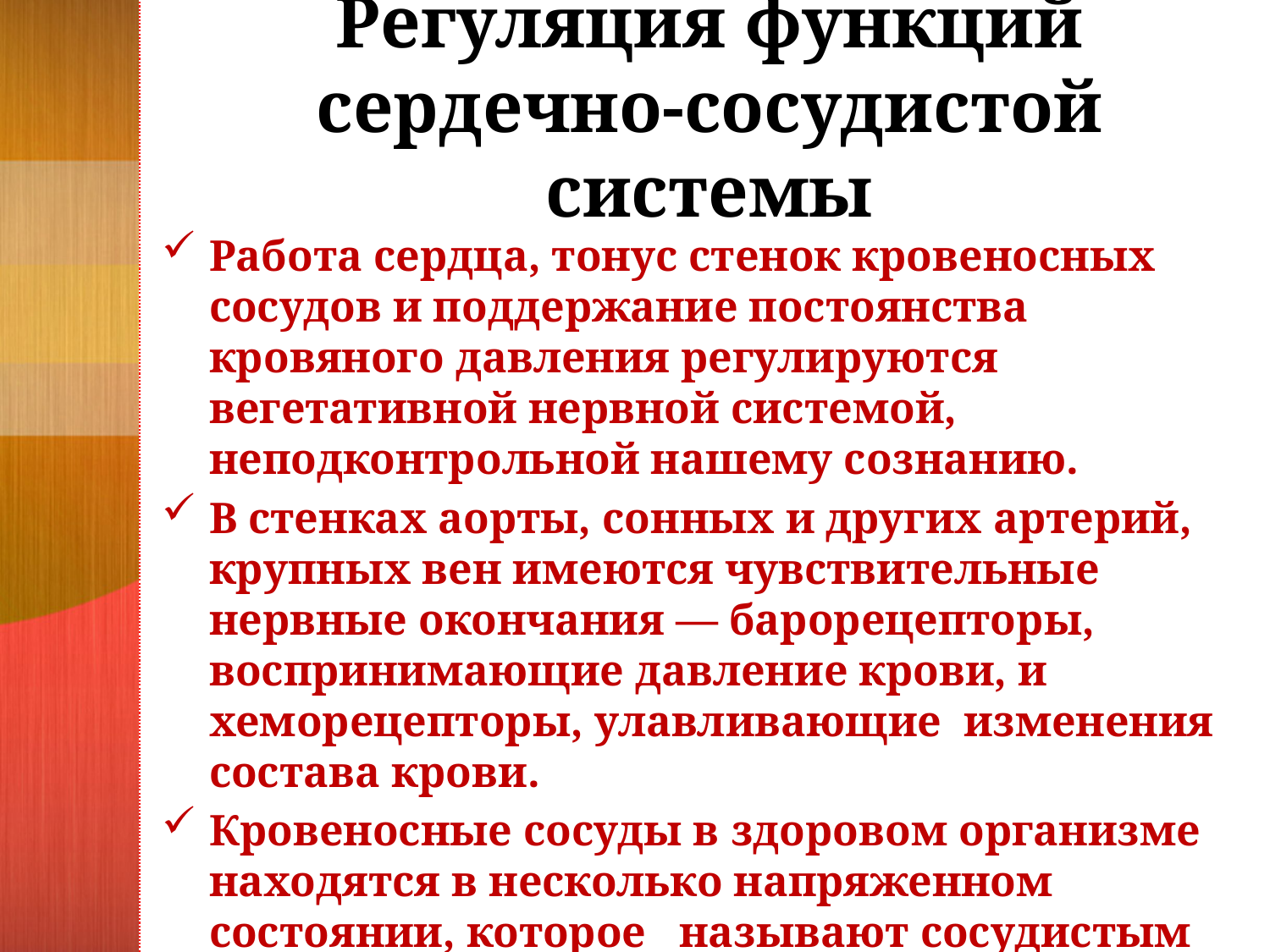

# Регуляция функций сердечно-сосудистой системы
Работа сердца, тонус стенок кровеносных сосудов и поддержание постоянства кровяного давления регулируются вегетативной нервной системой, неподконтрольной нашему сознанию.
В стенках аорты, сонных и других артерий, крупных вен имеются чувствительные нервные окончания — барорецепторы, воспринимающие давление крови, и хеморецепторы, улавливающие  изменения состава крови.
Кровеносные сосуды в здоровом организме находятся в несколько напряженном состоянии, которое   называют сосудистым тонусом.